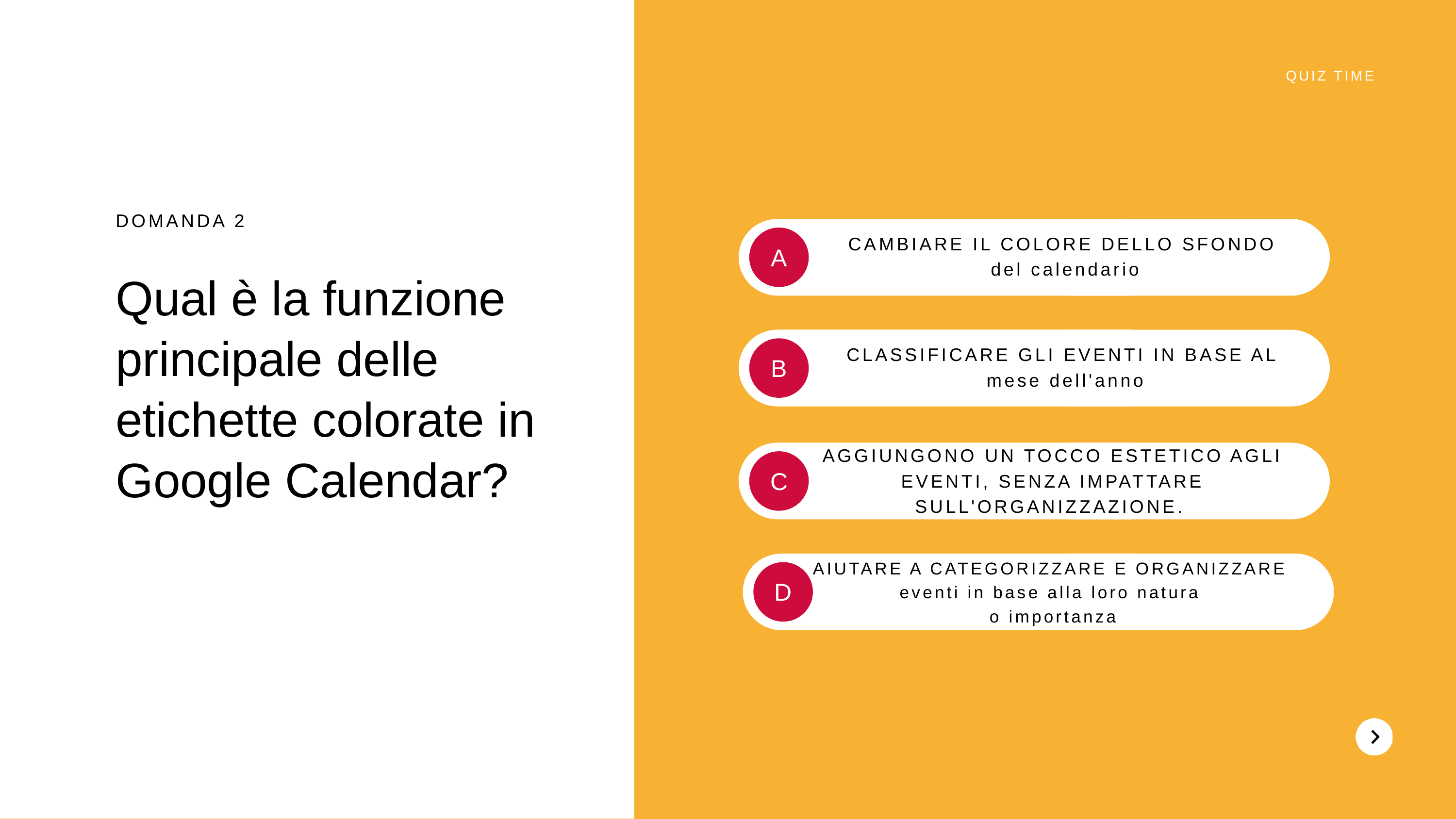

QUIZ TIME
DOMANDA 2
Qual è la funzione principale delle etichette colorate in Google Calendar?

CAMBIARE IL COLORE DELLO SFONDO
del calendario
A

CLASSIFICARE GLI EVENTI IN BASE AL
mese dell'anno
B
AGGIUNGONO UN TOCCO ESTETICO AGLI EVENTI, SENZA IMPATTARE SULL'ORGANIZZAZIONE.

C

AIUTARE A CATEGORIZZARE E ORGANIZZARE
eventi in base alla loro natura
o importanza

D